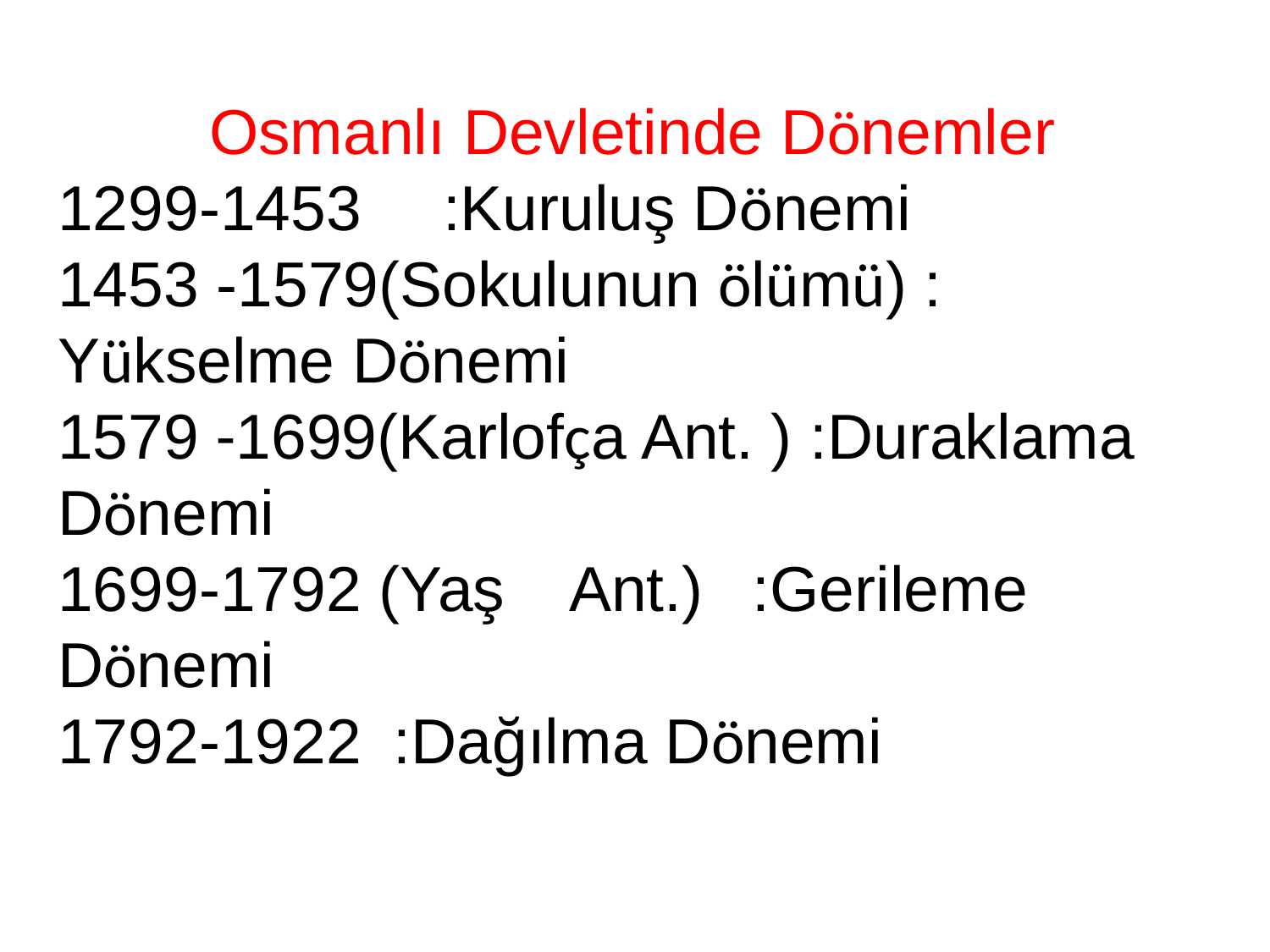

Osmanlı Devletinde Dönemler
1299-1453     :Kuruluş Dönemi
1453 -1579(Sokulunun ölümü) : Yükselme Dönemi
1579 -1699(Karlofça Ant. ) :Duraklama Dönemi
1699-1792 (Yaş    Ant.)   :Gerileme Dönemi
1792-1922  :Dağılma Dönemi